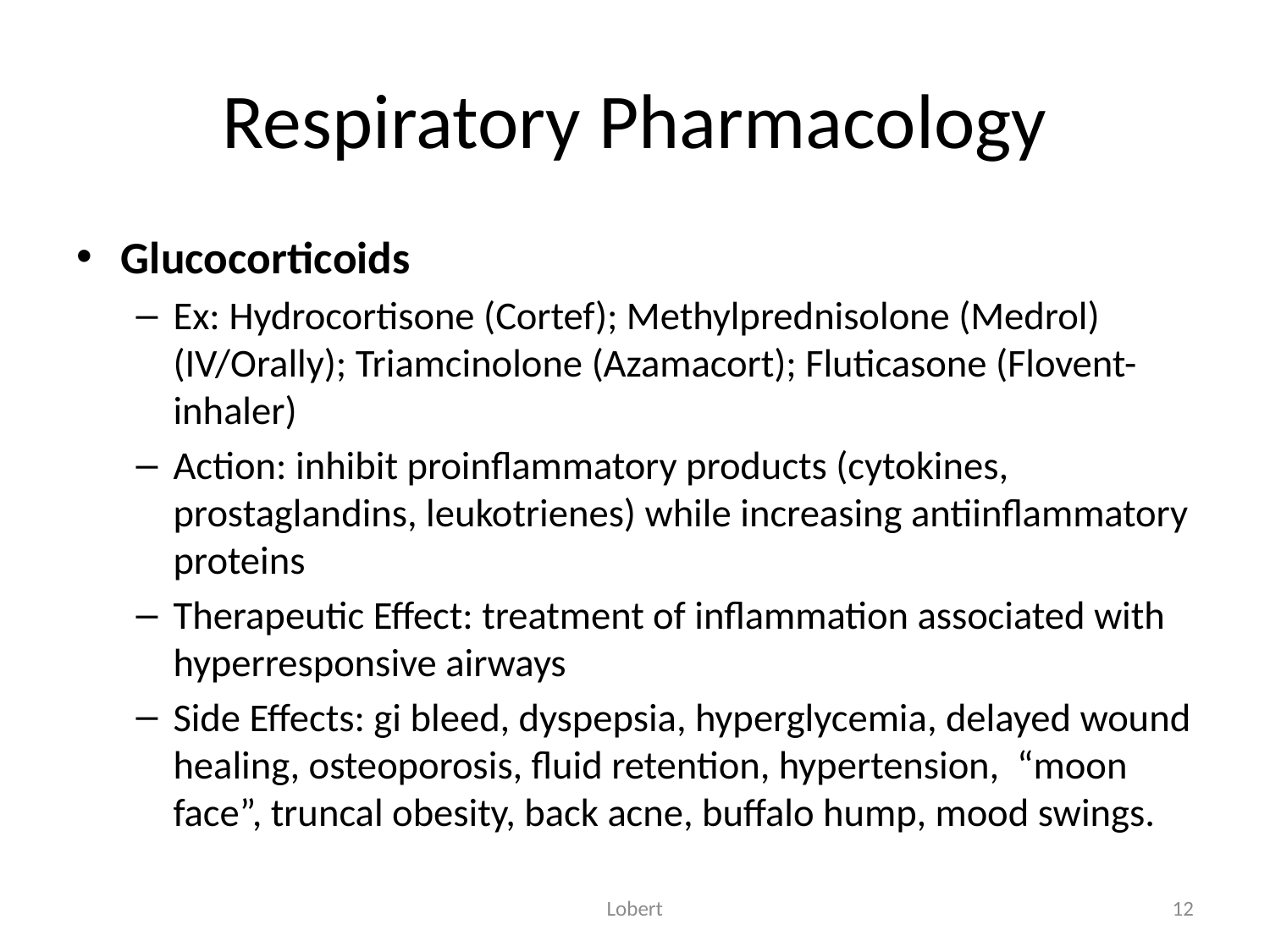

# Respiratory Pharmacology
Glucocorticoids
Ex: Hydrocortisone (Cortef); Methylprednisolone (Medrol) (IV/Orally); Triamcinolone (Azamacort); Fluticasone (Flovent-inhaler)
Action: inhibit proinflammatory products (cytokines, prostaglandins, leukotrienes) while increasing antiinflammatory proteins
Therapeutic Effect: treatment of inflammation associated with hyperresponsive airways
Side Effects: gi bleed, dyspepsia, hyperglycemia, delayed wound healing, osteoporosis, fluid retention, hypertension,  “moon face”, truncal obesity, back acne, buffalo hump, mood swings.
Lobert
12